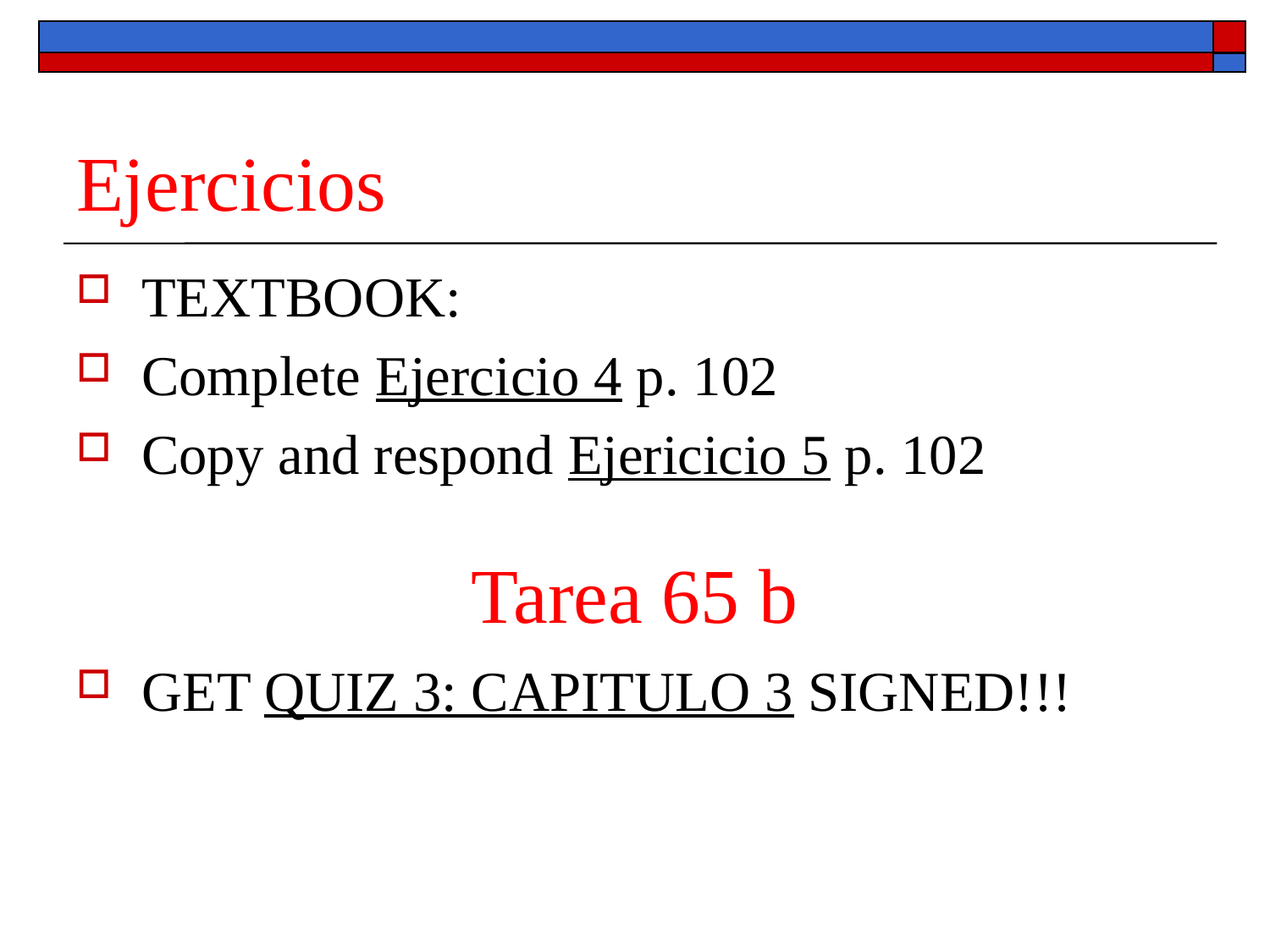

# Ejercicios
TEXTBOOK:
Complete Ejercicio 4 p. 102
Copy and respond Ejericicio 5 p. 102

GET QUIZ 3: CAPITULO 3 SIGNED!!!
Tarea 65 b